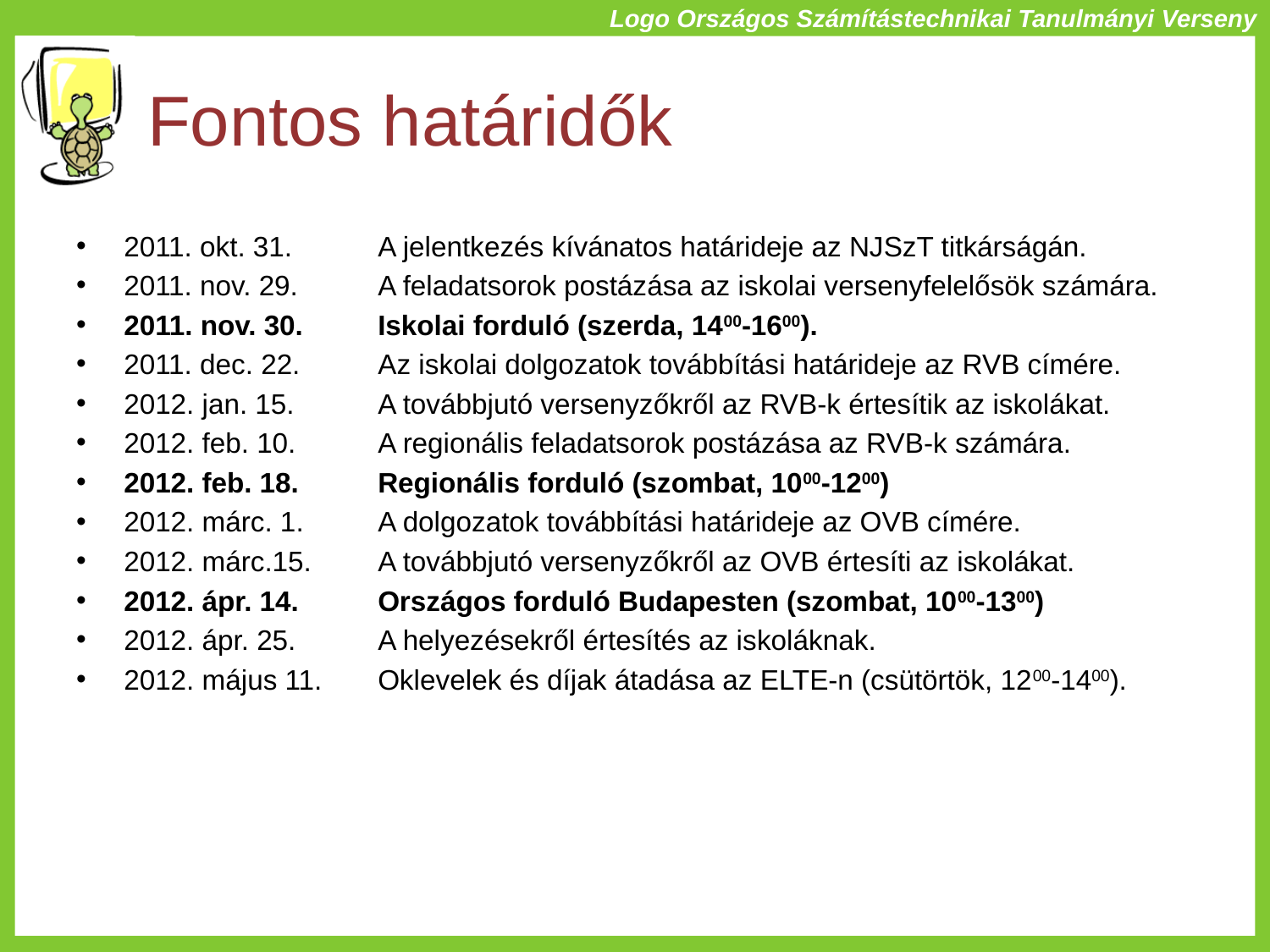

# Fontos határidők
2011. okt. 31.	A jelentkezés kívánatos határideje az NJSzT titkárságán.
2011. nov. 29.	A feladatsorok postázása az iskolai versenyfelelősök számára.
2011. nov. 30.	Iskolai forduló (szerda, 1400-1600).
2011. dec. 22.	Az iskolai dolgozatok továbbítási határideje az RVB címére.
2012. jan. 15.	A továbbjutó versenyzőkről az RVB-k értesítik az iskolákat.
2012. feb. 10.	A regionális feladatsorok postázása az RVB-k számára.
2012. feb. 18.	Regionális forduló (szombat, 1000-1200)
2012. márc. 1.	A dolgozatok továbbítási határideje az OVB címére.
2012. márc.15.	A továbbjutó versenyzőkről az OVB értesíti az iskolákat.
2012. ápr. 14.	Országos forduló Budapesten (szombat, 1000-1300)
2012. ápr. 25.	A helyezésekről értesítés az iskoláknak.
2012. május 11.	Oklevelek és díjak átadása az ELTE-n (csütörtök, 1200-1400).